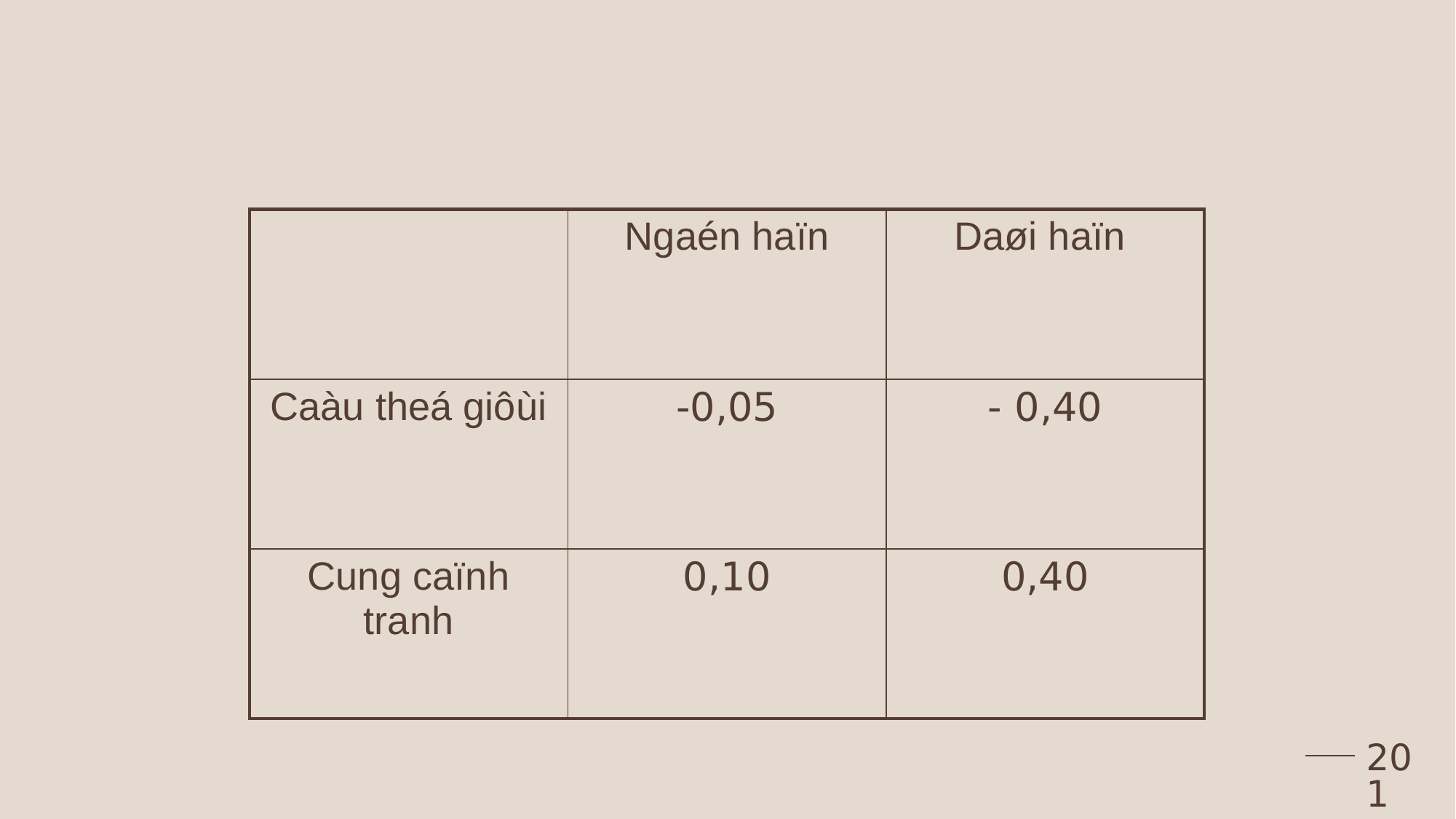

|  | Ngaén haïn | Daøi haïn |
| --- | --- | --- |
| Caàu theá giôùi | -0,05 | - 0,40 |
| Cung caïnh tranh | 0,10 | 0,40 |
201